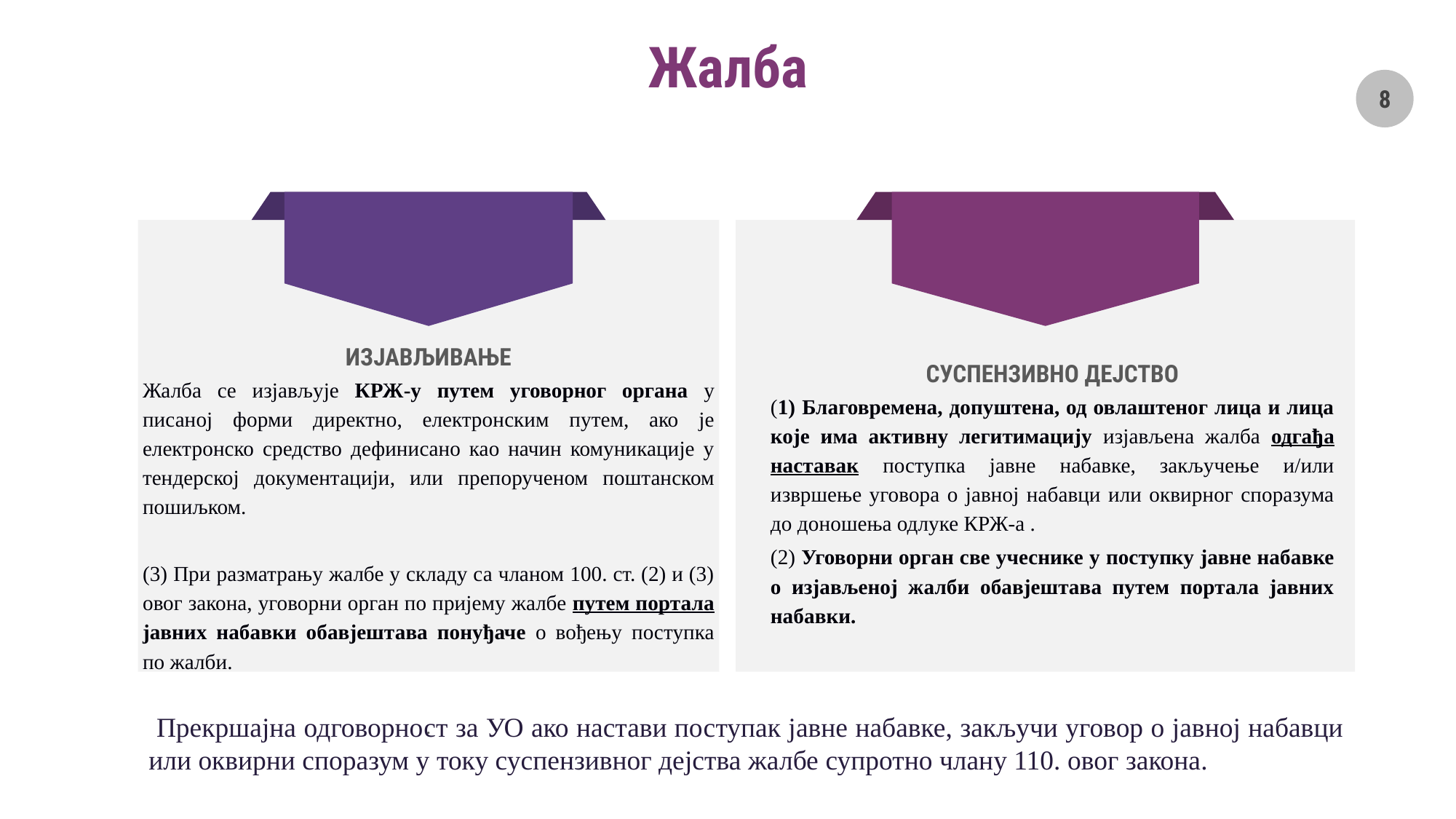

# Жалбa

ИЗЈАВЉИВАЊЕ
Жалба се изјављује КРЖ-у путем уговорног органа у писаној форми директно, електронским путем, ако је електронско средство дефинисано као начин комуникације у тендерској документацији, или препорученом поштанском пошиљком.

(3) При разматрању жалбе у складу са чланом 100. ст. (2) и (3) овог закона, уговорни орган по пријему жалбе путем портала јавних набавки обавјештава понуђаче о вођењу поступка по жалби.

.
СУСПЕНЗИВНО ДЕЈСТВО
(1) Благовремена, допуштена, од овлаштеног лица и лица које има активну легитимацију изјављена жалба одгађа наставак поступка јавне набавке, закључење и/или извршење уговора о јавној набавци или оквирног споразума до доношења одлуке КРЖ-а .
(2) Уговорни орган све учеснике у поступку јавне набавке о изјављеној жалби обавјештава путем портала јавних набавки.
 Прекршајна одговорност за УО ако настави поступак јавне набавке, закључи уговор о јавној набавци или оквирни споразум у току суспензивног дејства жалбе супротно члану 110. овог закона.